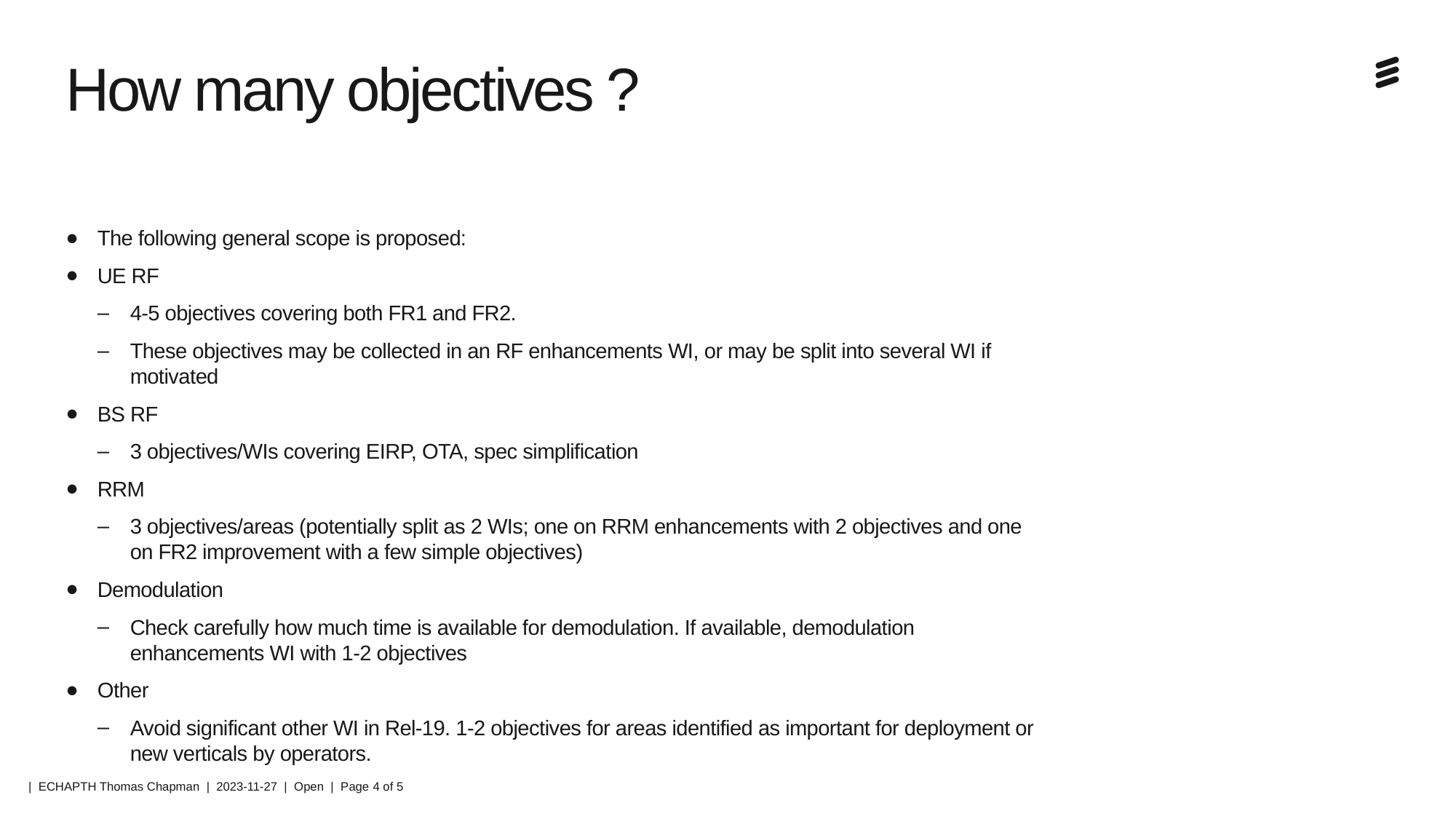

# How many objectives ?
The following general scope is proposed:
UE RF
4-5 objectives covering both FR1 and FR2.
These objectives may be collected in an RF enhancements WI, or may be split into several WI if motivated
BS RF
3 objectives/WIs covering EIRP, OTA, spec simplification
RRM
3 objectives/areas (potentially split as 2 WIs; one on RRM enhancements with 2 objectives and one on FR2 improvement with a few simple objectives)
Demodulation
Check carefully how much time is available for demodulation. If available, demodulation enhancements WI with 1-2 objectives
Other
Avoid significant other WI in Rel-19. 1-2 objectives for areas identified as important for deployment or new verticals by operators.